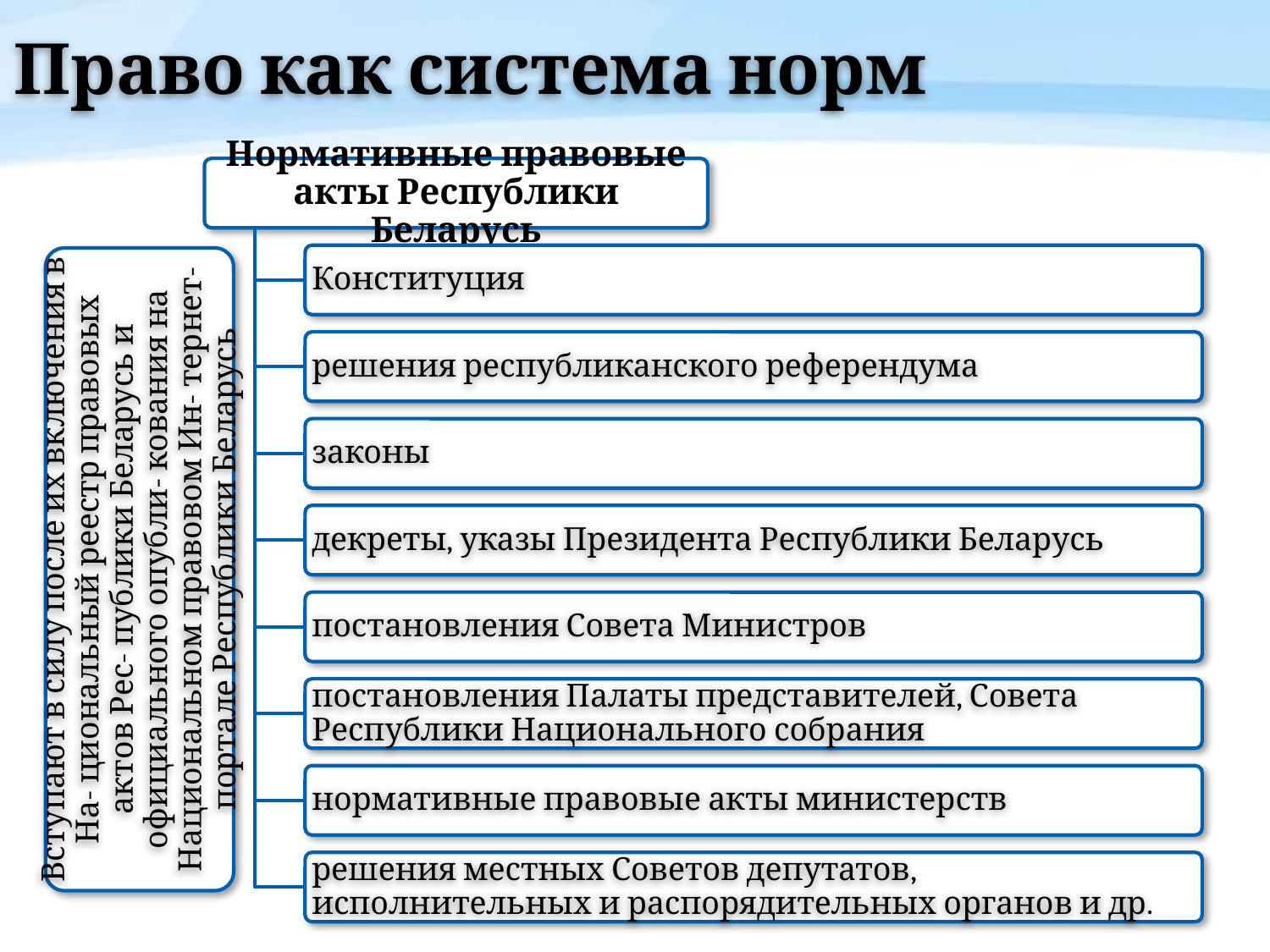

# Право как система норм

Нормативные правовые акты Республики Беларусь

Конституция

решения республиканского референдума

законы

декреты, указы Президента Республики Беларусь

постановления Совета Министров

постановления Палаты представителей, Совета Республики Национального собрания

нормативные правовые акты министерств

решения местных Советов депутатов, исполнительных и распорядительных органов и др.

Вступают в силу после их включения в На- циональный реестр правовых актов Рес- публики Беларусь и официального опубли- кования на Национальном правовом Ин- тернет-портале Республики Беларусь